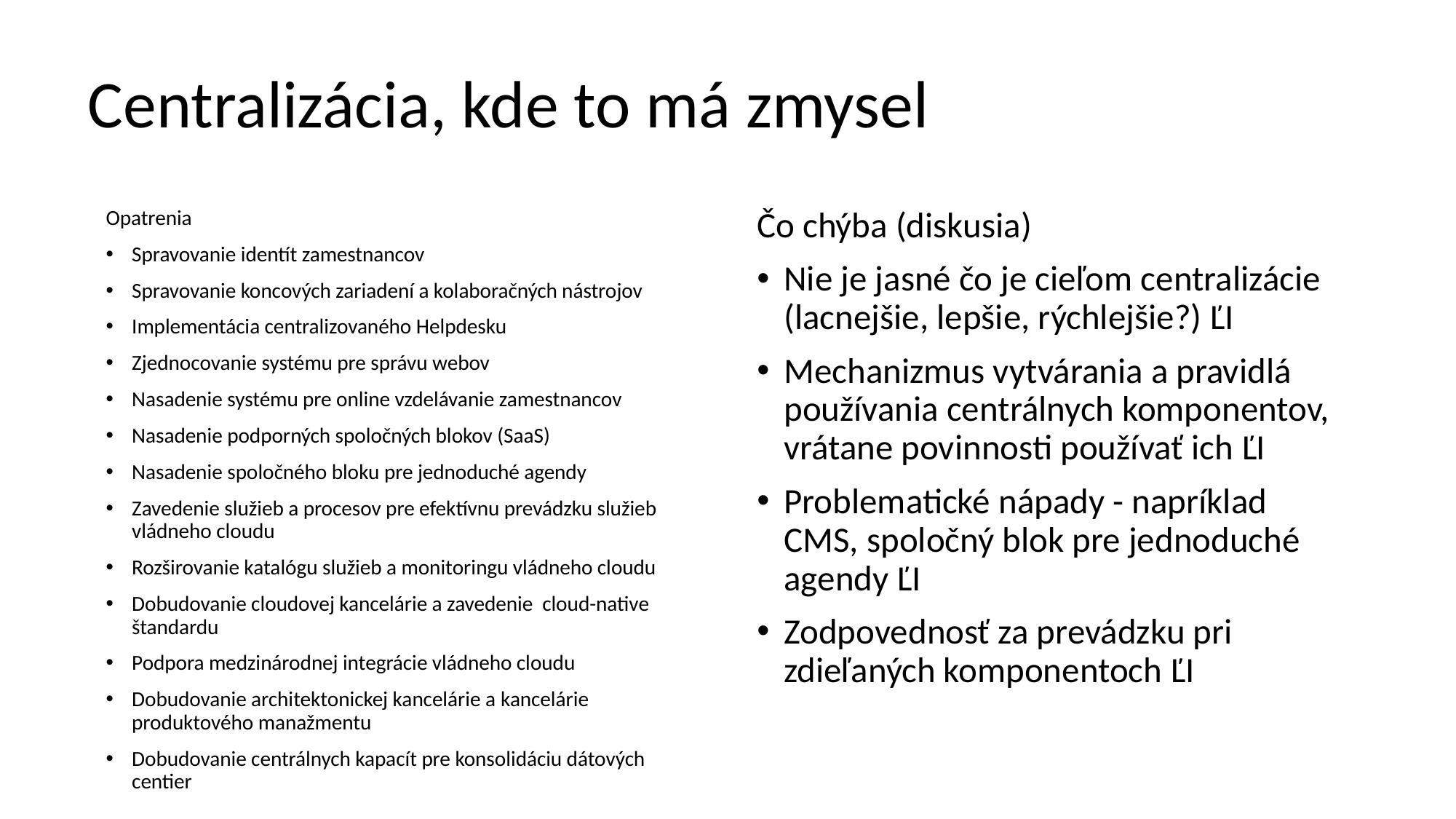

# Centralizácia, kde to má zmysel
Opatrenia
Spravovanie identít zamestnancov
Spravovanie koncových zariadení a kolaboračných nástrojov
Implementácia centralizovaného Helpdesku
Zjednocovanie systému pre správu webov
Nasadenie systému pre online vzdelávanie zamestnancov
Nasadenie podporných spoločných blokov (SaaS)
Nasadenie spoločného bloku pre jednoduché agendy
Zavedenie služieb a procesov pre efektívnu prevádzku služieb vládneho cloudu
Rozširovanie katalógu služieb a monitoringu vládneho cloudu
Dobudovanie cloudovej kancelárie a zavedenie  cloud-native štandardu
Podpora medzinárodnej integrácie vládneho cloudu
Dobudovanie architektonickej kancelárie a kancelárie produktového manažmentu
Dobudovanie centrálnych kapacít pre konsolidáciu dátových centier
Čo chýba (diskusia)
Nie je jasné čo je cieľom centralizácie (lacnejšie, lepšie, rýchlejšie?) ĽI
Mechanizmus vytvárania a pravidlá používania centrálnych komponentov, vrátane povinnosti používať ich ĽI
Problematické nápady - napríklad CMS, spoločný blok pre jednoduché agendy ĽI
Zodpovednosť za prevádzku pri zdieľaných komponentoch ĽI